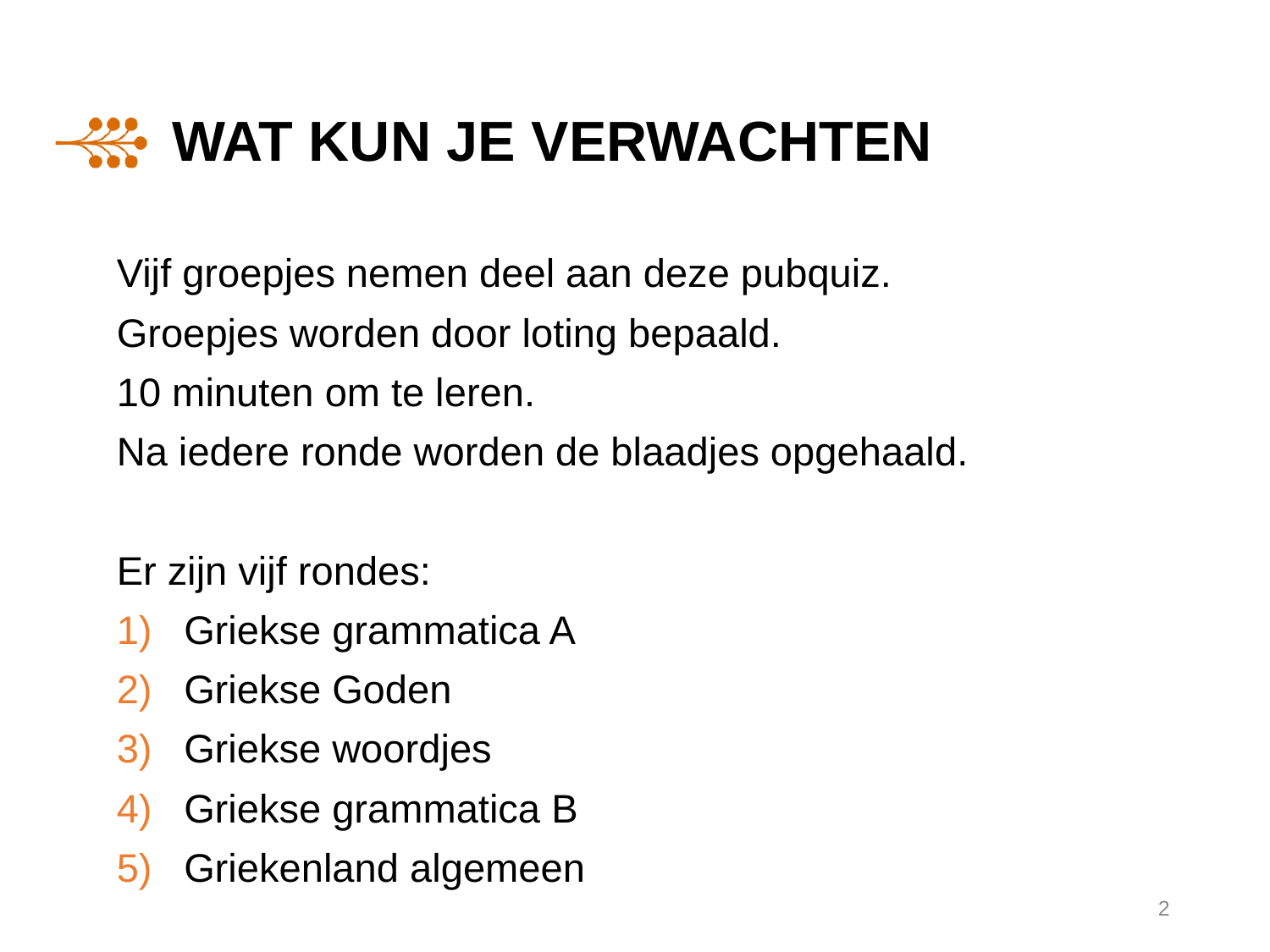

# Wat kun je verwachten
Vijf groepjes nemen deel aan deze pubquiz.
Groepjes worden door loting bepaald.
10 minuten om te leren.
Na iedere ronde worden de blaadjes opgehaald.

Er zijn vijf rondes:
Griekse grammatica A
Griekse Goden
Griekse woordjes
Griekse grammatica B
Griekenland algemeen
2